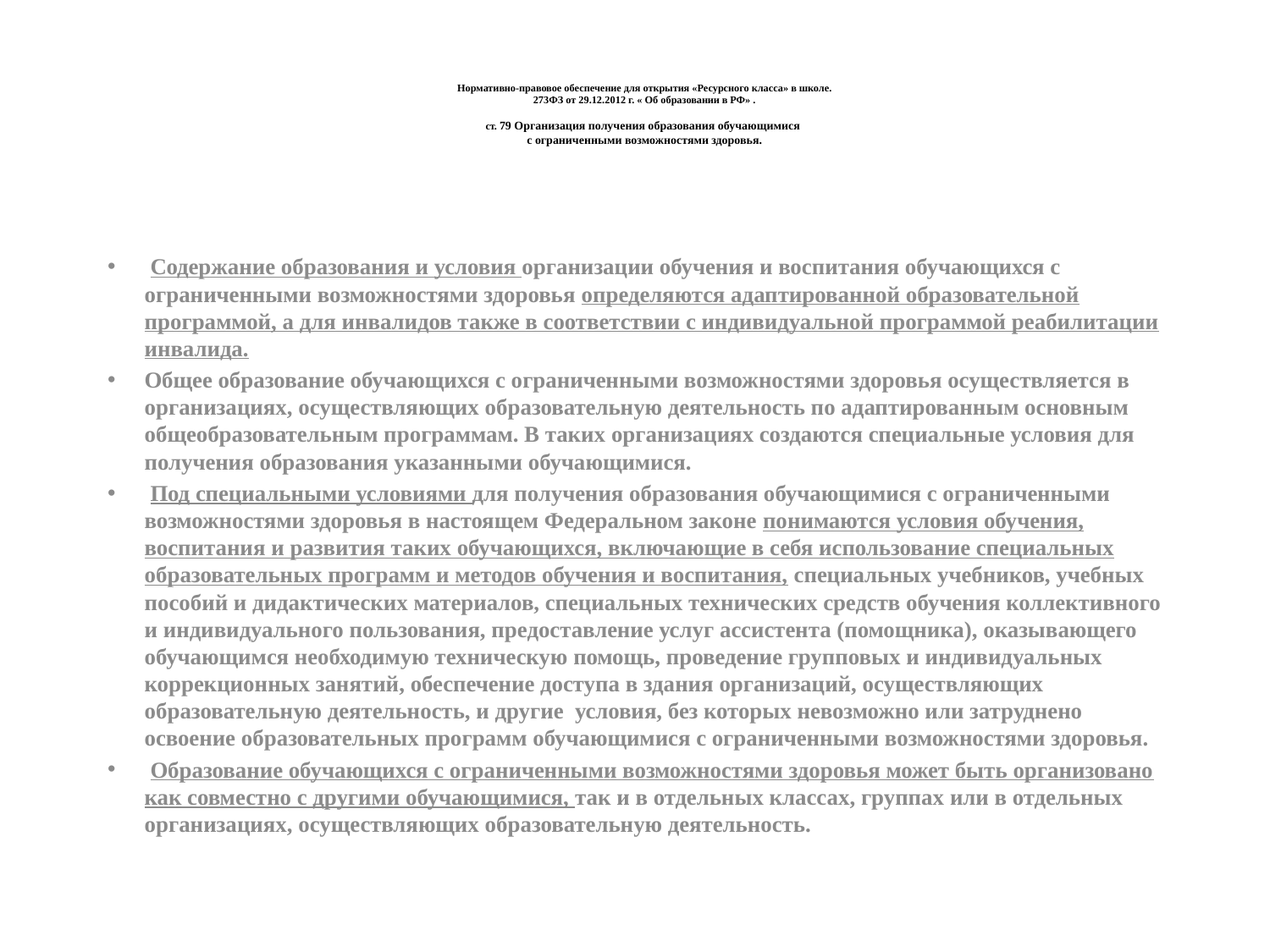

# Нормативно-правовое обеспечение для открытия «Ресурсного класса» в школе. 273ФЗ от 29.12.2012 г. « Об образовании в РФ» . ст. 79 Организация получения образования обучающимися с ограниченными возможностями здоровья.

 Содержание образования и условия организации обучения и воспитания обучающихся с ограниченными возможностями здоровья определяются адаптированной образовательной программой, а для инвалидов также в соответствии с индивидуальной программой реабилитации инвалида.
Общее образование обучающихся с ограниченными возможностями здоровья осуществляется в организациях, осуществляющих образовательную деятельность по адаптированным основным общеобразовательным программам. В таких организациях создаются специальные условия для получения образования указанными обучающимися.
 Под специальными условиями для получения образования обучающимися с ограниченными возможностями здоровья в настоящем Федеральном законе понимаются условия обучения, воспитания и развития таких обучающихся, включающие в себя использование специальных образовательных программ и методов обучения и воспитания, специальных учебников, учебных пособий и дидактических материалов, специальных технических средств обучения коллективного и индивидуального пользования, предоставление услуг ассистента (помощника), оказывающего обучающимся необходимую техническую помощь, проведение групповых и индивидуальных коррекционных занятий, обеспечение доступа в здания организаций, осуществляющих образовательную деятельность, и другие  условия, без которых невозможно или затруднено освоение образовательных программ обучающимися с ограниченными возможностями здоровья.
 Образование обучающихся с ограниченными возможностями здоровья может быть организовано как совместно с другими обучающимися, так и в отдельных классах, группах или в отдельных организациях, осуществляющих образовательную деятельность.